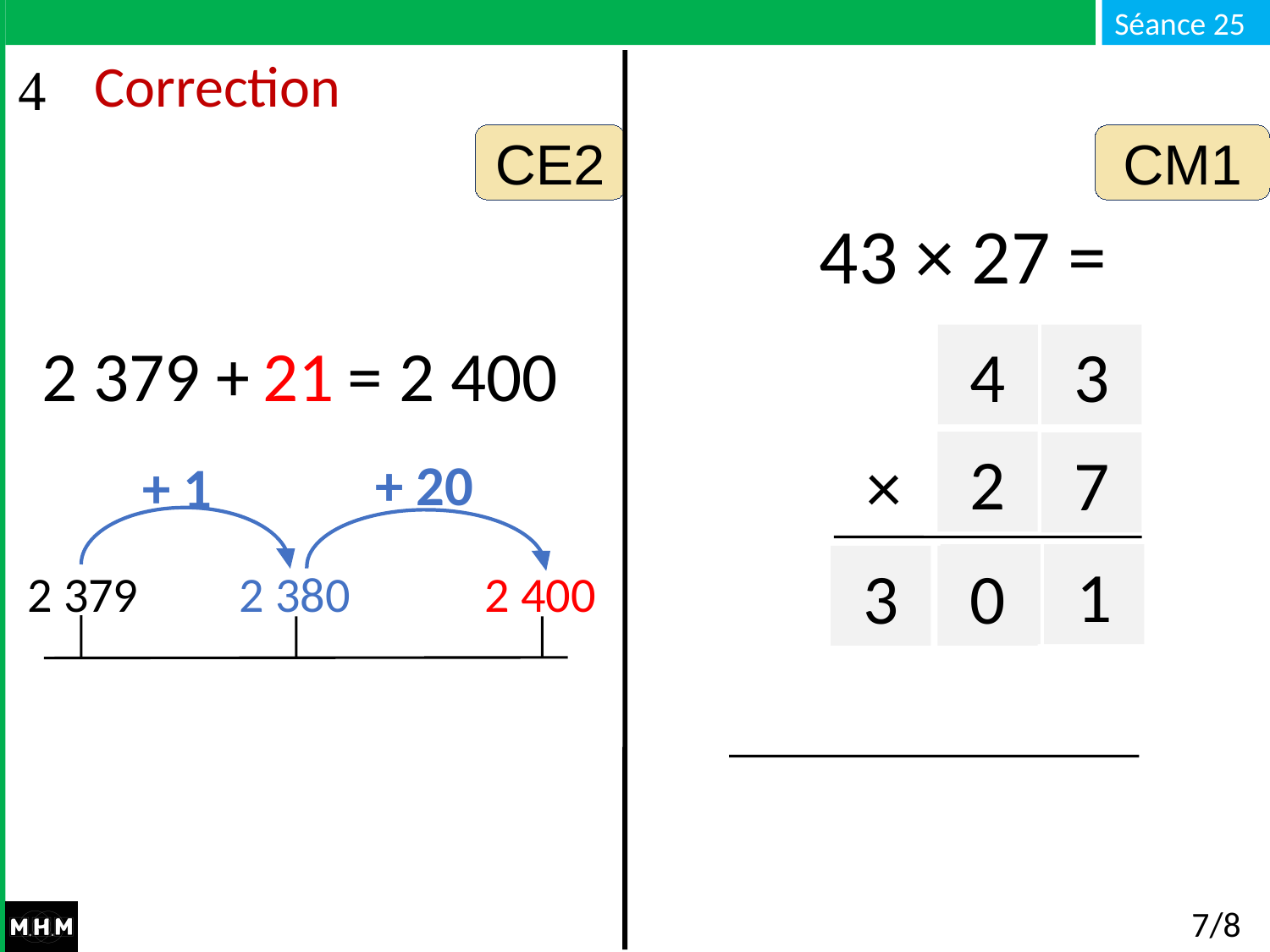

# Correction
CE2
CM1
 43 × 27 =
4
3
2 379 + …  = 2 400
21
×
2
7
+ 20
+ 1

2
1
3
0
2 379
2 380
2 400
7/8